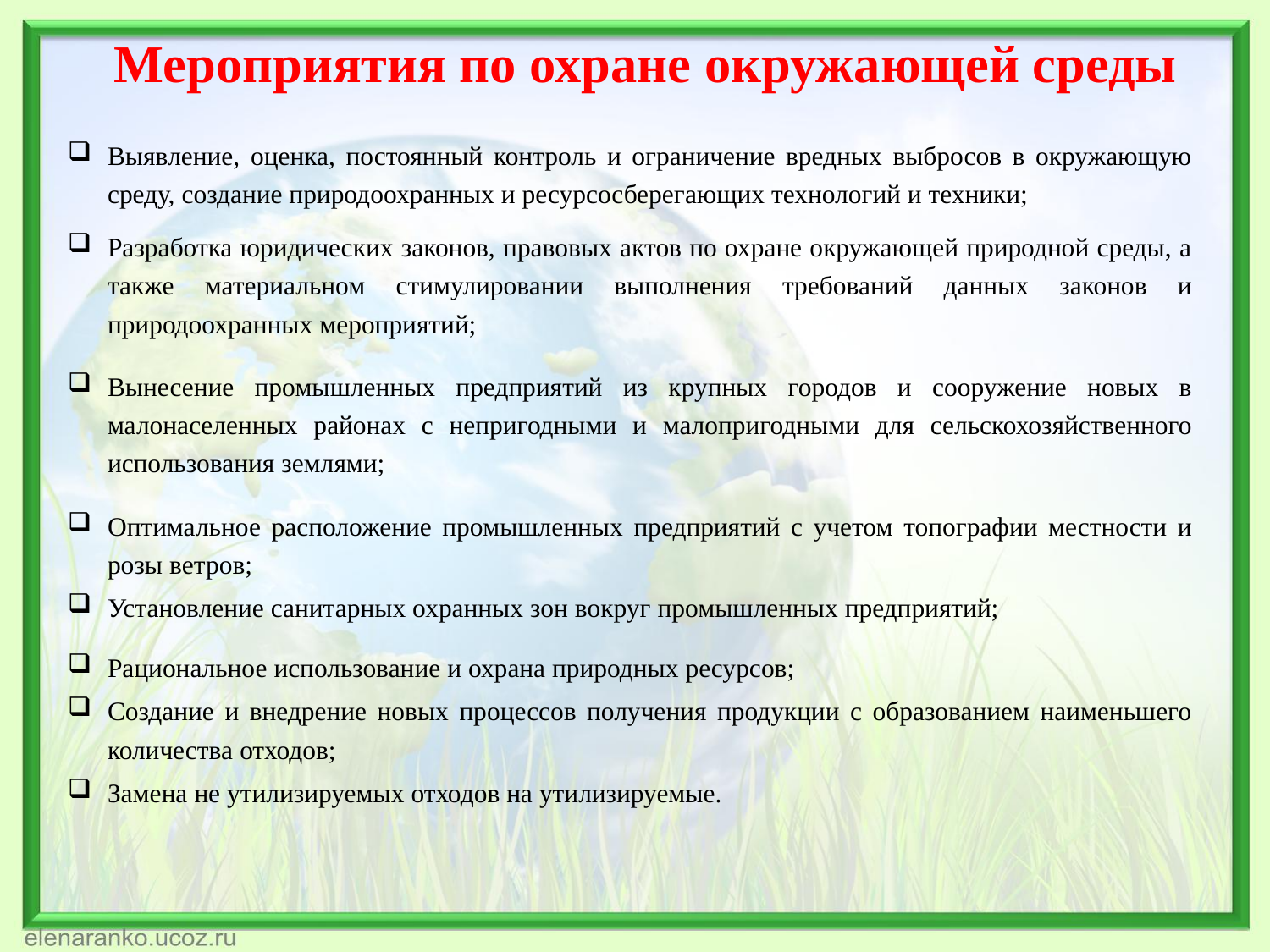

# Мероприятия по охране окружающей среды
Выявление, оценка, постоянный контроль и ограничение вредных выбросов в окружающую среду, создание природоохранных и ресурсосберегающих технологий и техники;

Разработка юридических законов, правовых актов по охране окружающей природной среды, а также материальном стимулировании выполнения требований данных законов и природоохранных мероприятий;

Вынесение промышленных предприятий из крупных городов и сооружение новых в малонаселенных районах с непригодными и малопригодными для сельскохозяйственного использования землями;

Оптимальное расположение промышленных предприятий с учетом топографии местности и розы ветров;
Установление санитарных охранных зон вокруг промышленных предприятий;
Рациональное использование и охрана природных ресурсов;
Создание и внедрение новых процессов получения продукции с образованием наименьшего количества отходов;
Замена не утилизируемых отходов на утилизируемые.